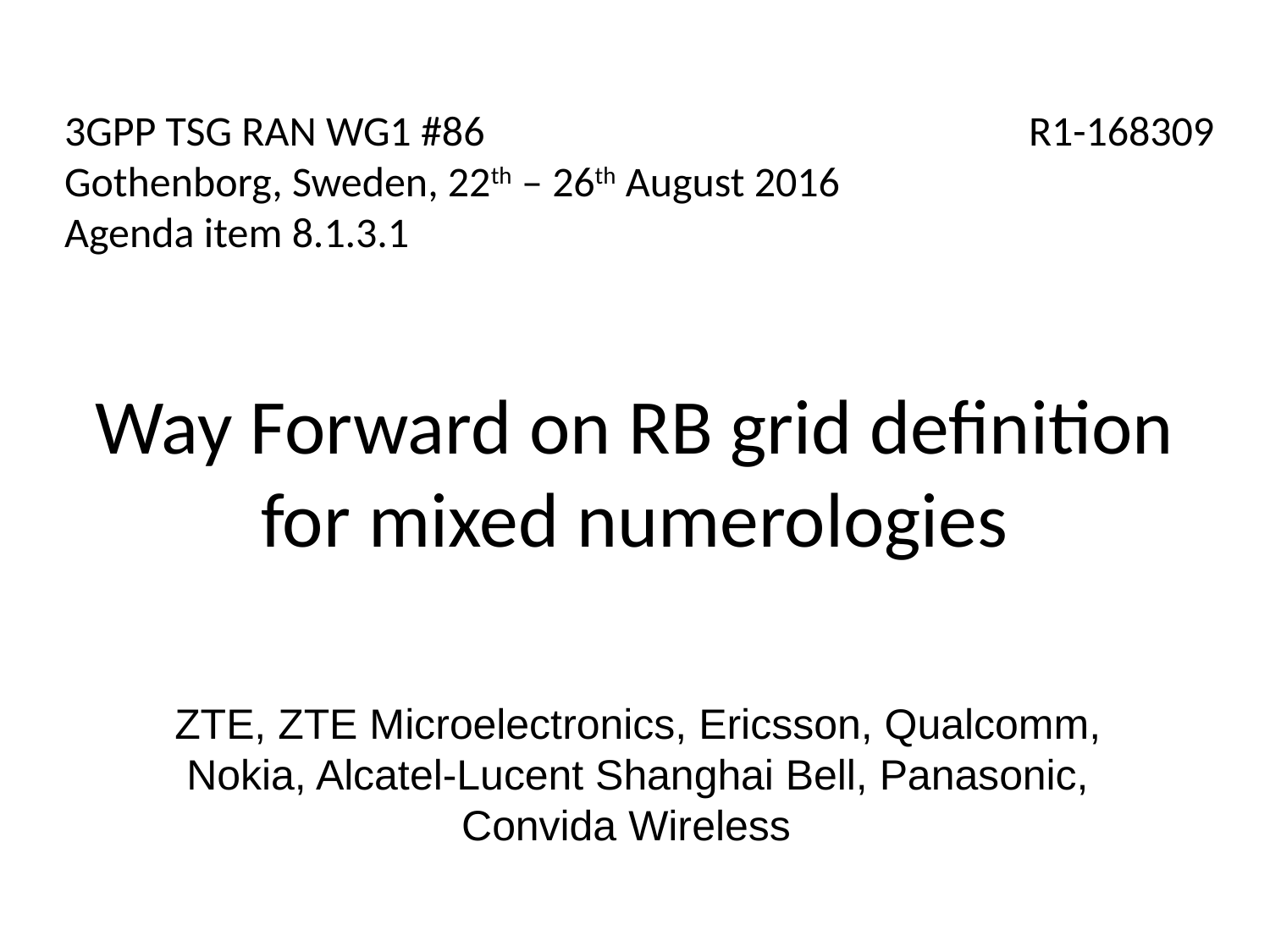

3GPP TSG RAN WG1 #86
Gothenborg, Sweden, 22th – 26th August 2016
Agenda item 8.1.3.1
R1-168309
Way Forward on RB grid definition for mixed numerologies
ZTE, ZTE Microelectronics, Ericsson, Qualcomm, Nokia, Alcatel-Lucent Shanghai Bell, Panasonic, Convida Wireless